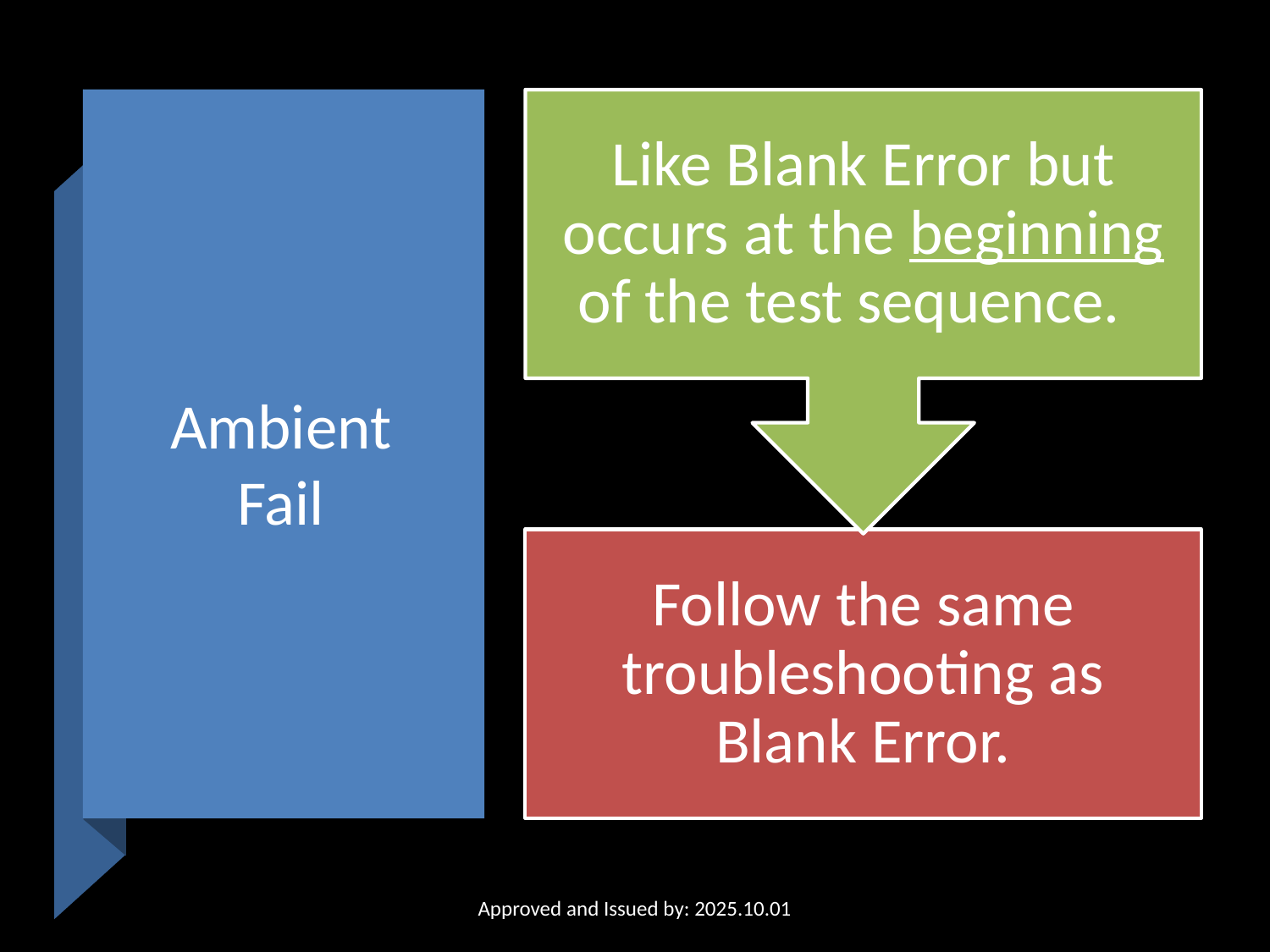

Follow the same troubleshooting as Blank Error.
Like Blank Error but occurs at the beginning of the test sequence.

# Ambient Fail
Approved and Issued by: 2025.10.01